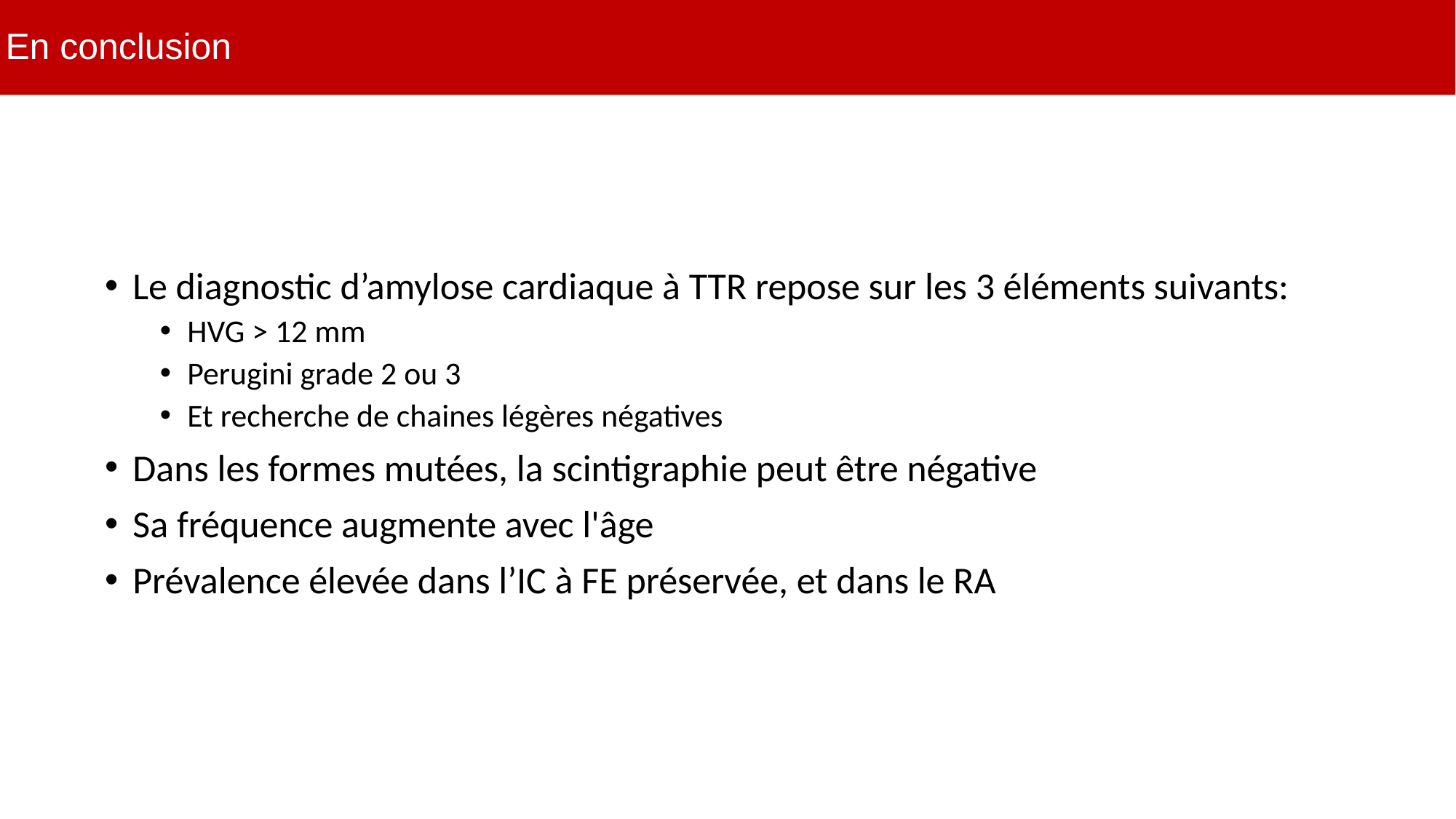

# En conclusion
Le diagnostic d’amylose cardiaque à TTR repose sur les 3 éléments suivants:
HVG > 12 mm
Perugini grade 2 ou 3
Et recherche de chaines légères négatives
Dans les formes mutées, la scintigraphie peut être négative
Sa fréquence augmente avec l'âge
Prévalence élevée dans l’IC à FE préservée, et dans le RA